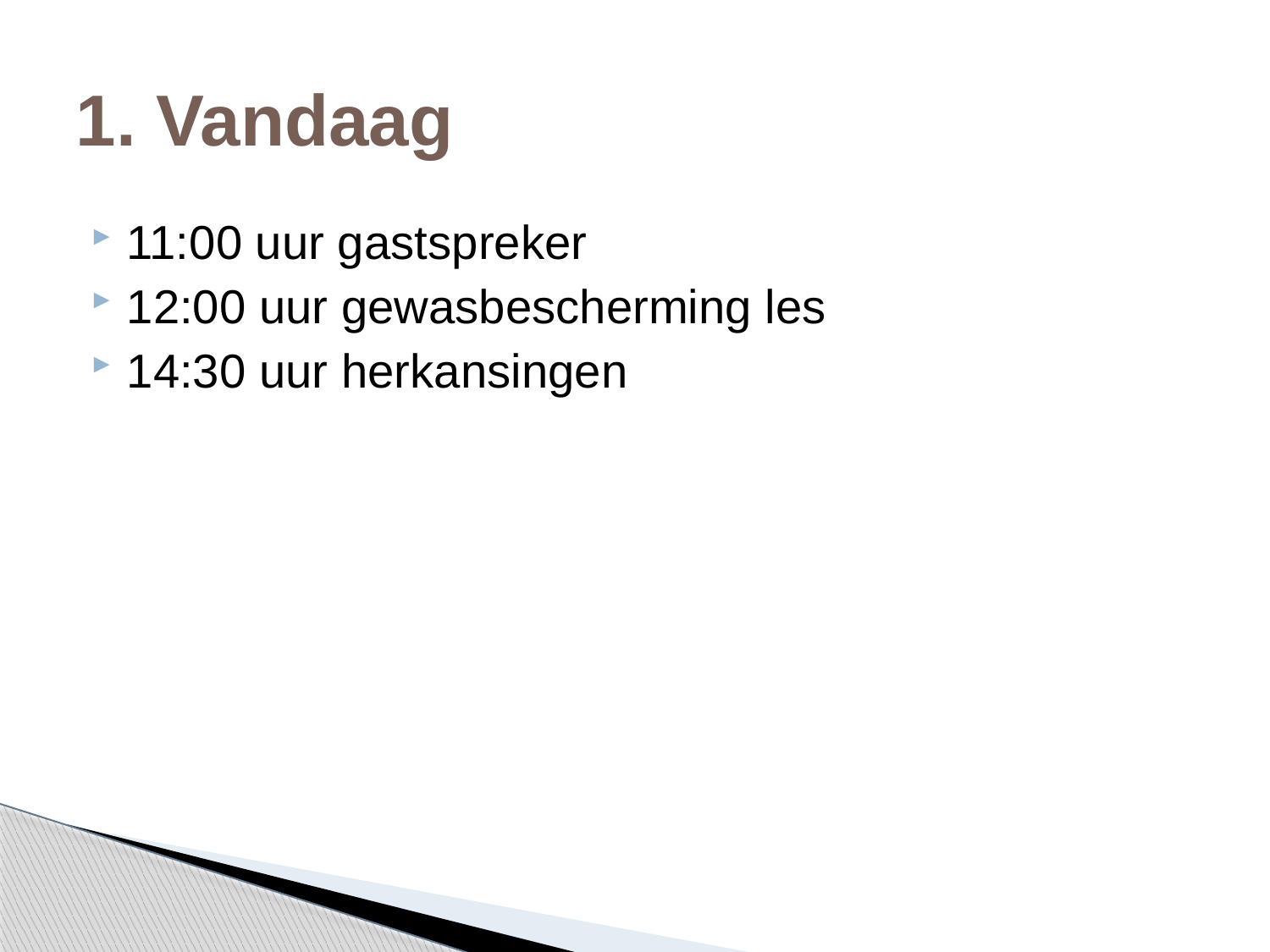

# 1. Vandaag
11:00 uur gastspreker
12:00 uur gewasbescherming les
14:30 uur herkansingen